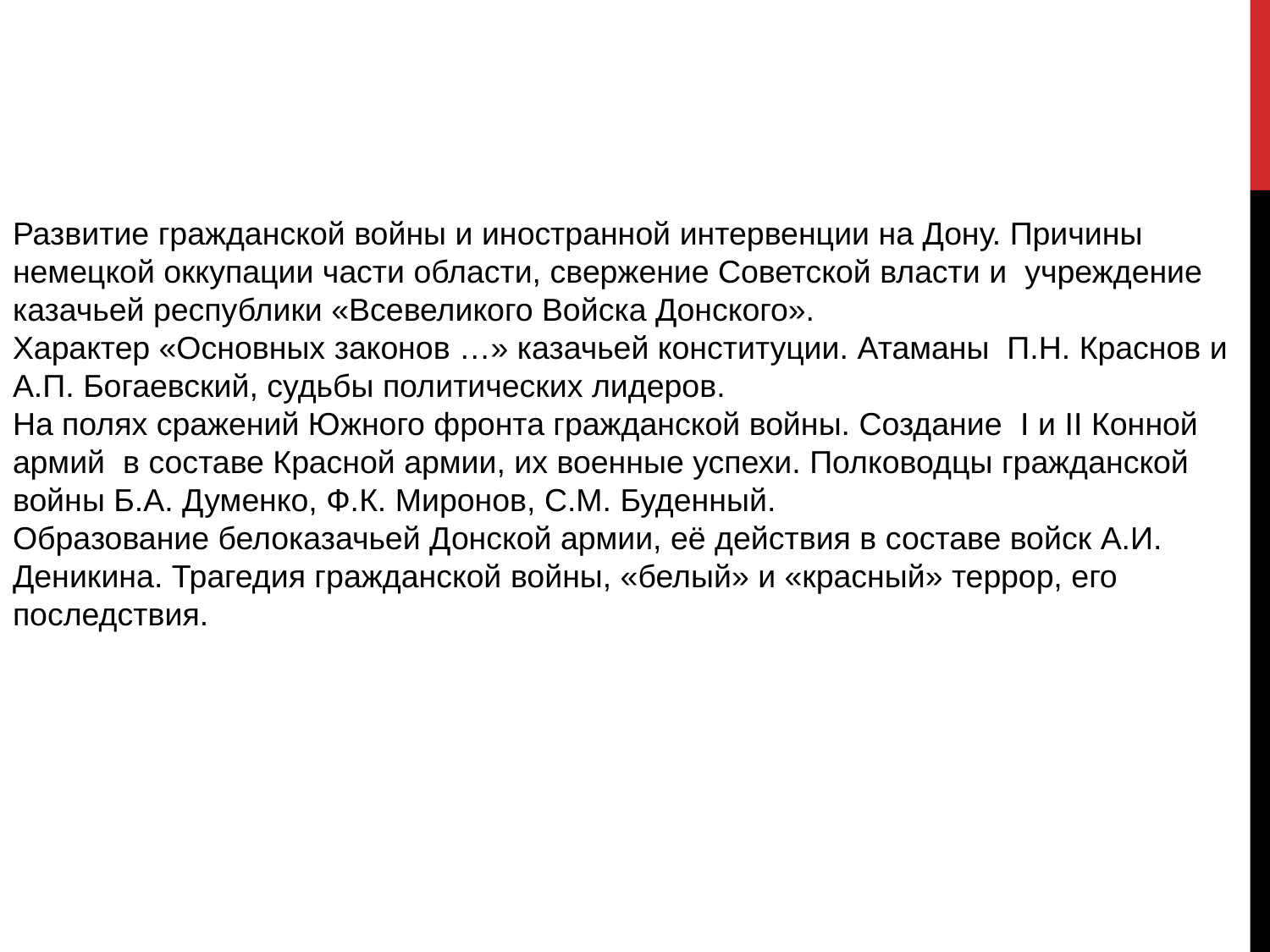

Развитие гражданской войны и иностранной интервенции на Дону. Причины немецкой оккупации части области, свержение Советской власти и  учреждение казачьей республики «Всевеликого Войска Донского».
Характер «Основных законов …» казачьей конституции. Атаманы  П.Н. Краснов и А.П. Богаевский, судьбы политических лидеров.
На полях сражений Южного фронта гражданской войны. Создание  I и II Конной армий  в составе Красной армии, их военные успехи. Полководцы гражданской войны Б.А. Думенко, Ф.К. Миронов, С.М. Буденный.
Образование белоказачьей Донской армии, её действия в составе войск А.И. Деникина. Трагедия гражданской войны, «белый» и «красный» террор, его последствия.